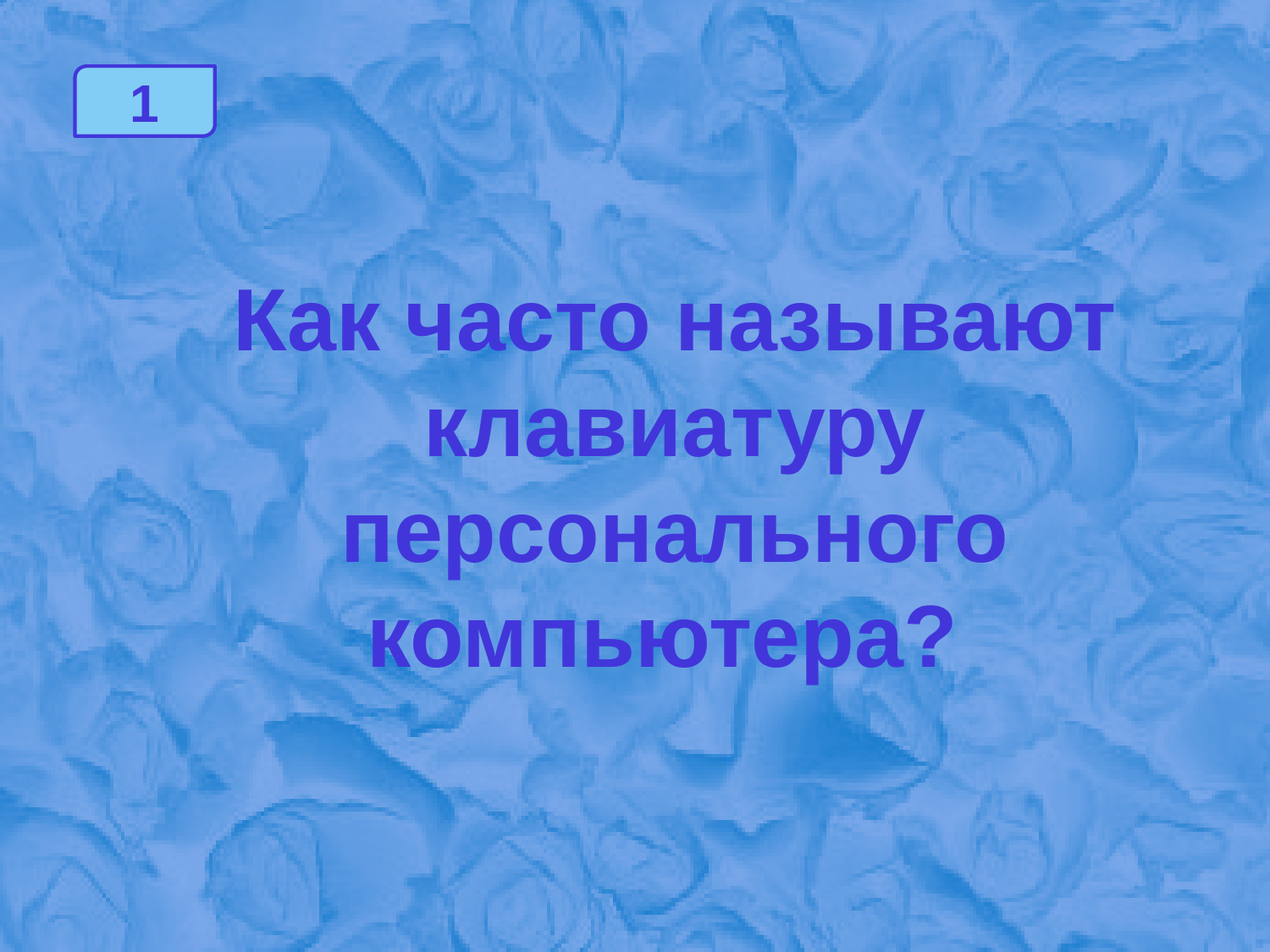

1
Как часто называют клавиатуру персонального компьютера?